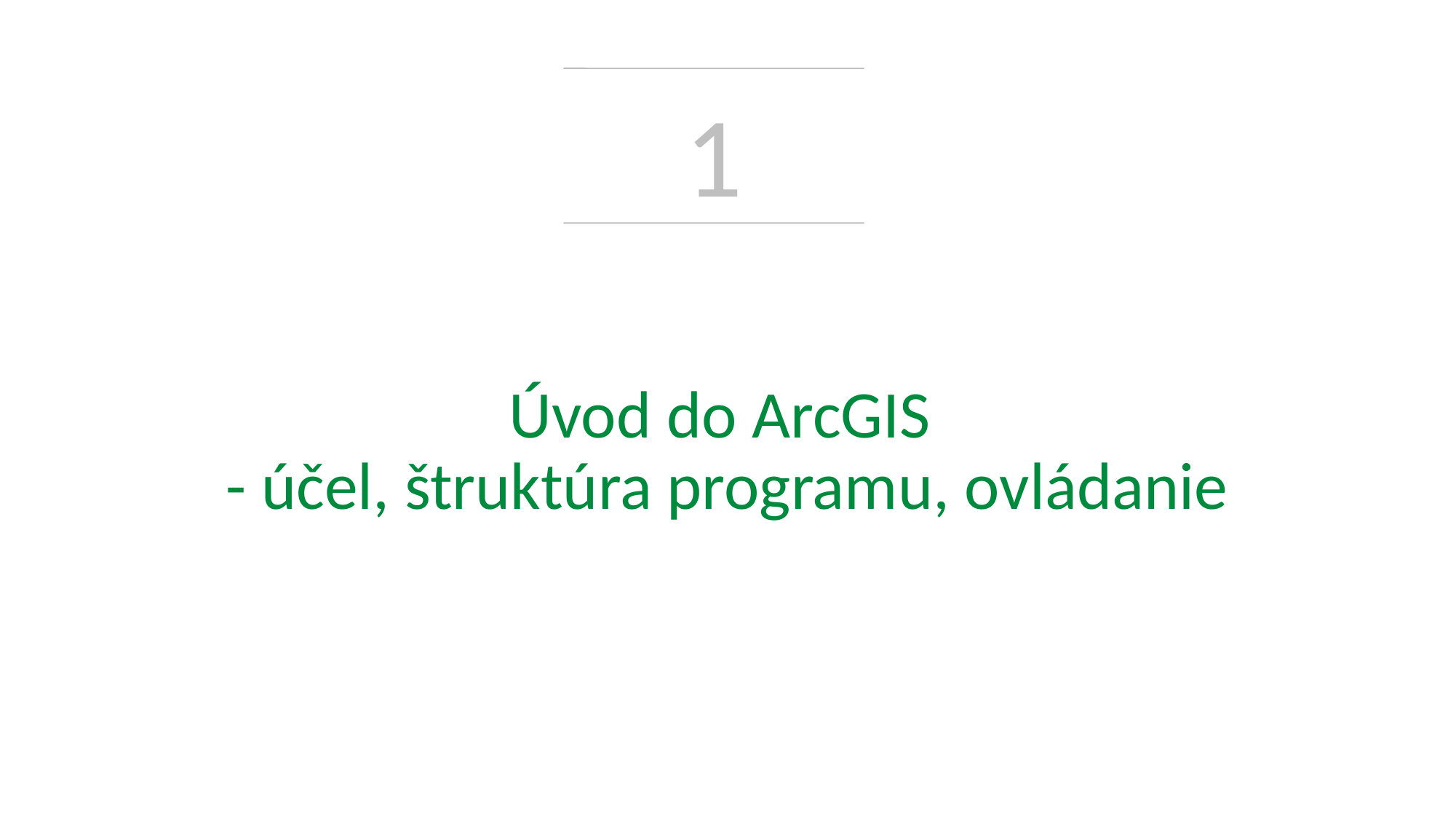

1

# Úvod do ArcGIS - účel, štruktúra programu, ovládanie